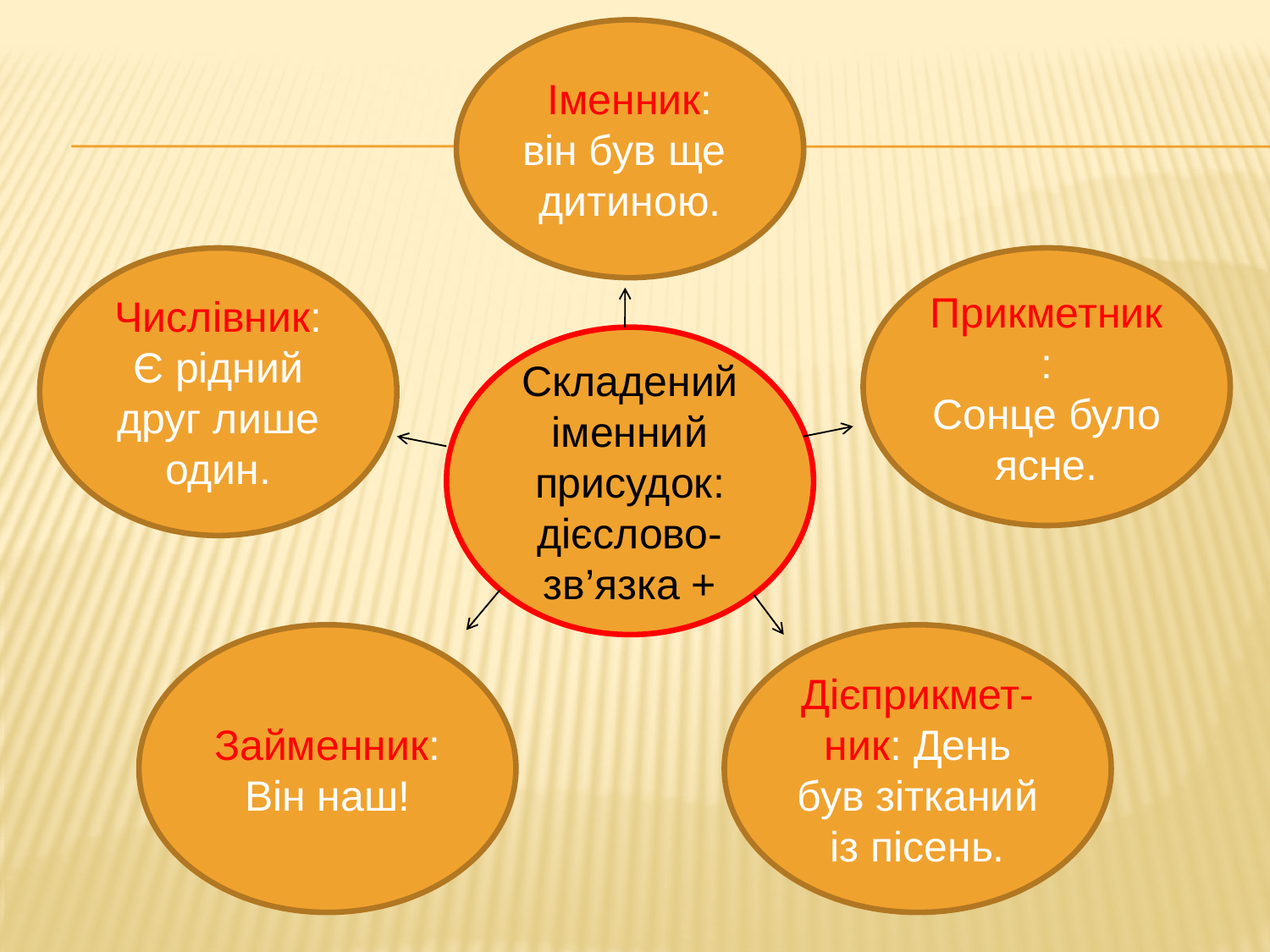

Іменник: він був ще  дитиною.
#
Числівник: Є рідний друг лише один.
Прикметник:
Сонце було ясне.
Складений іменний присудок: дієслово-зв’язка +
Займенник: Він наш!
Дієприкмет-ник: День був зітканий із пісень.